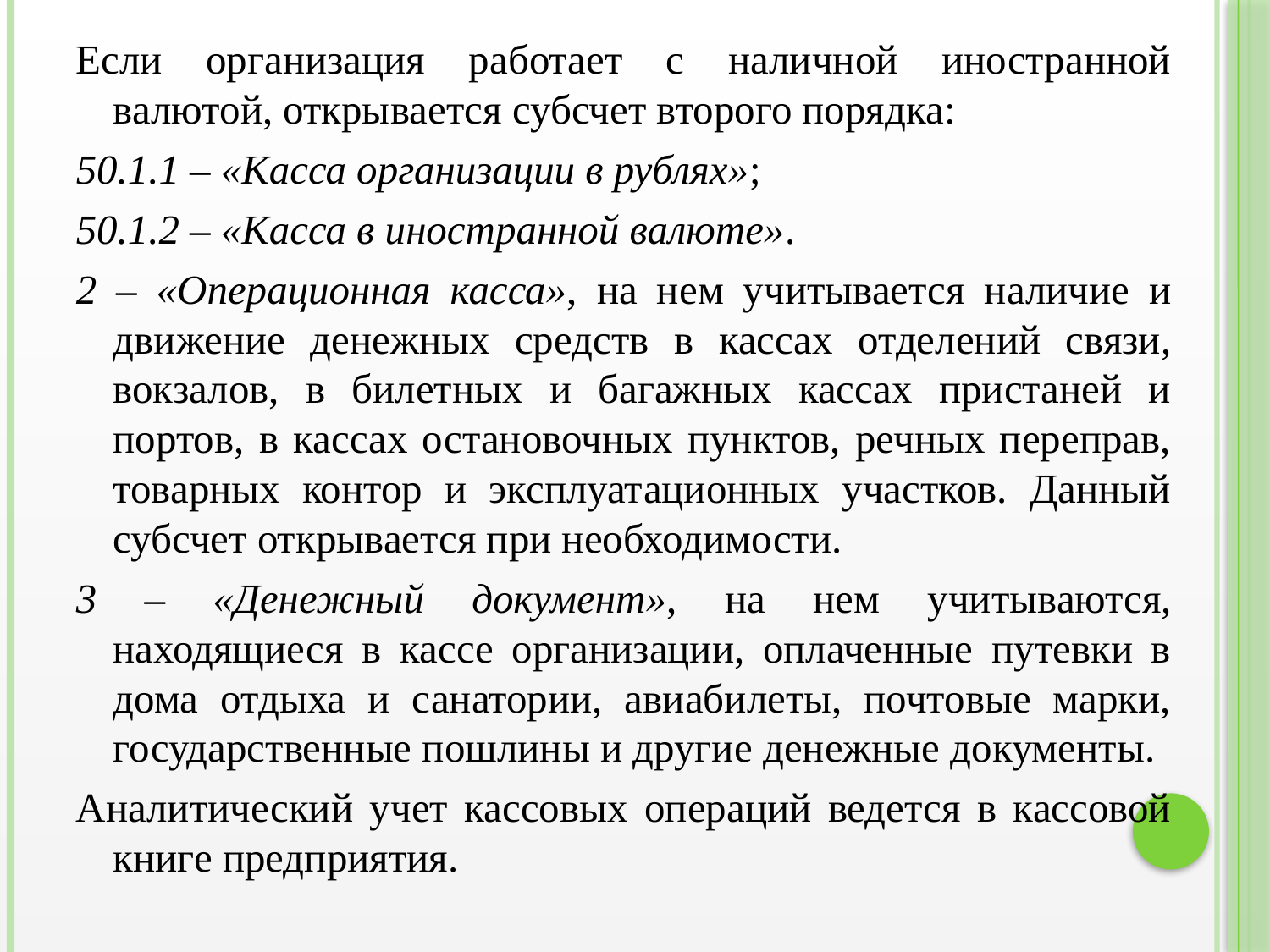

Если организация работает с наличной иностранной валютой, открывается субсчет второго порядка:
50.1.1 – «Касса организации в рублях»;
50.1.2 – «Касса в иностранной валюте».
2 – «Операционная касса», на нем учитывается наличие и движение денежных средств в кассах отделений связи, вокзалов, в билетных и багажных кассах пристаней и портов, в кассах остановочных пунктов, речных переправ, товарных контор и эксплуатационных участков. Данный субсчет открывается при необходимости.
3 – «Денежный документ», на нем учитываются, находящиеся в кассе организации, оплаченные путевки в дома отдыха и санатории, авиабилеты, почтовые марки, государственные пошлины и другие денежные документы.
Аналитический учет кассовых операций ведется в кассовой книге предприятия.